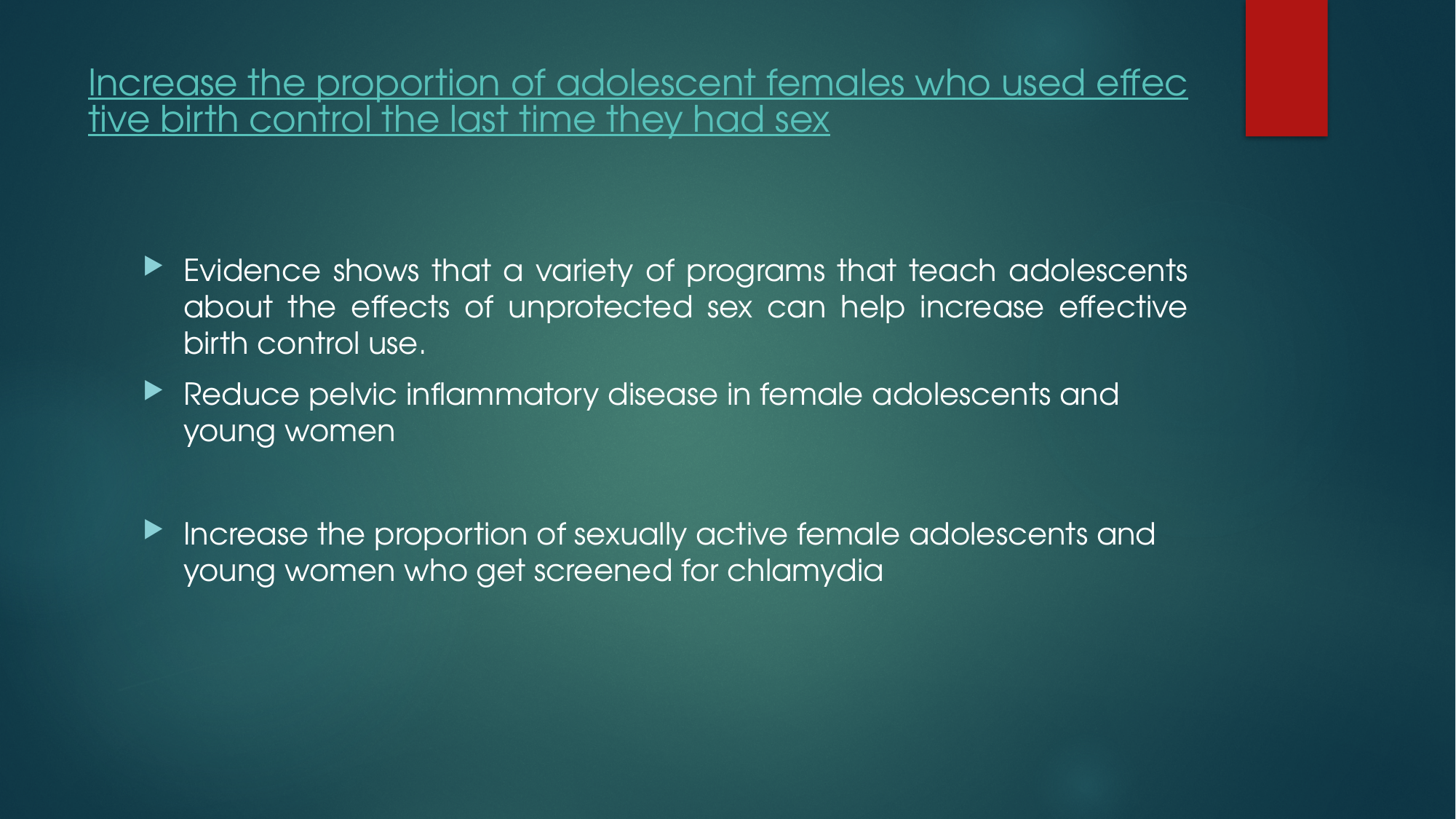

# Increase the proportion of adolescent females who used effective birth control the last time they had sex
Evidence shows that a variety of programs that teach adolescents about the effects of unprotected sex can help increase effective birth control use.
Reduce pelvic inflammatory disease in female adolescents and young women

Increase the proportion of sexually active female adolescents and young women who get screened for chlamydia